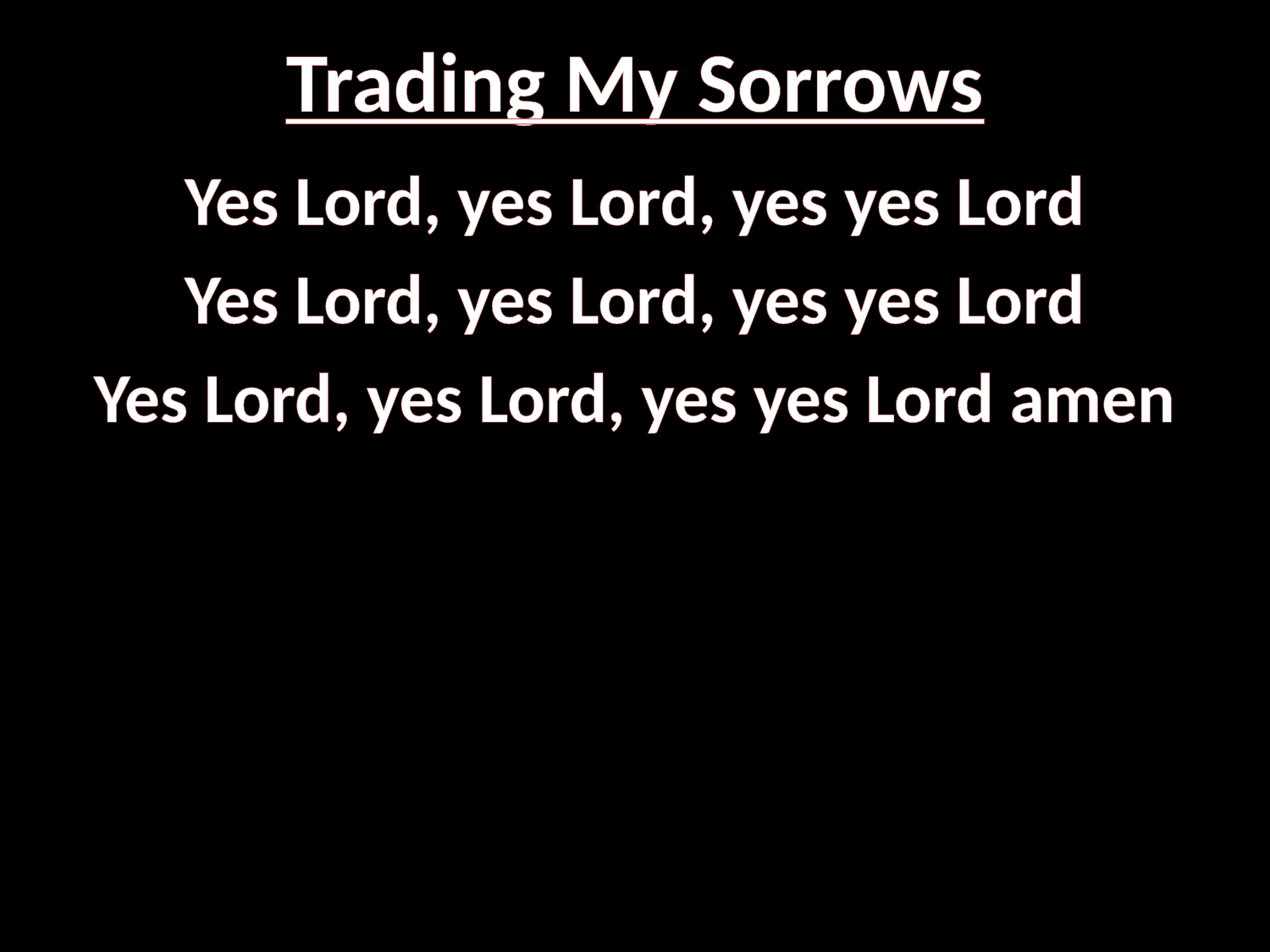

# Trading My Sorrows
Yes Lord, yes Lord, yes yes Lord
Yes Lord, yes Lord, yes yes Lord
Yes Lord, yes Lord, yes yes Lord amen